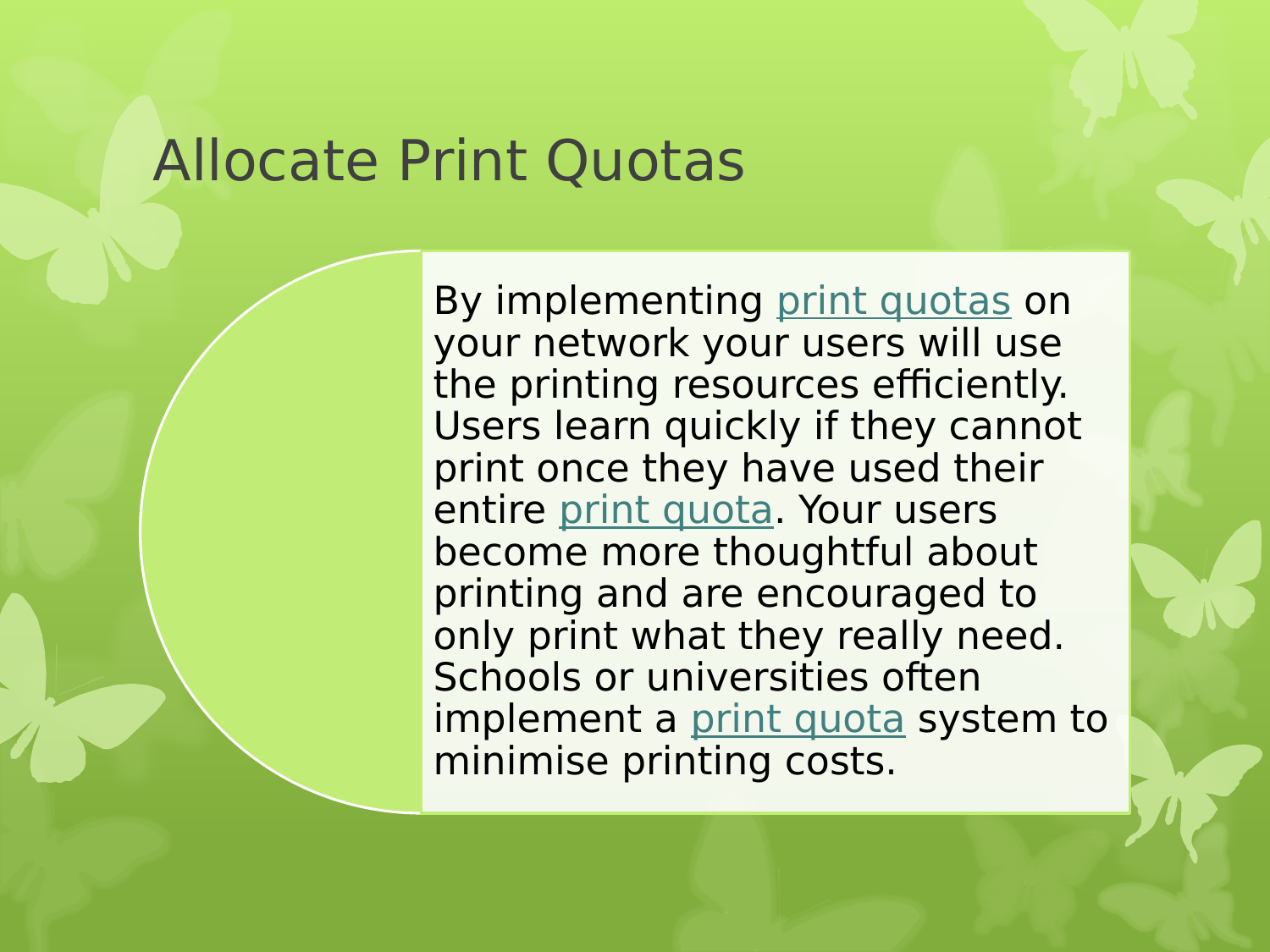

# Allocate Print Quotas
By implementing print quotas on your network your users will use the printing resources efficiently. Users learn quickly if they cannot print once they have used their entire print quota. Your users become more thoughtful about printing and are encouraged to only print what they really need. Schools or universities often implement a print quota system to minimise printing costs.